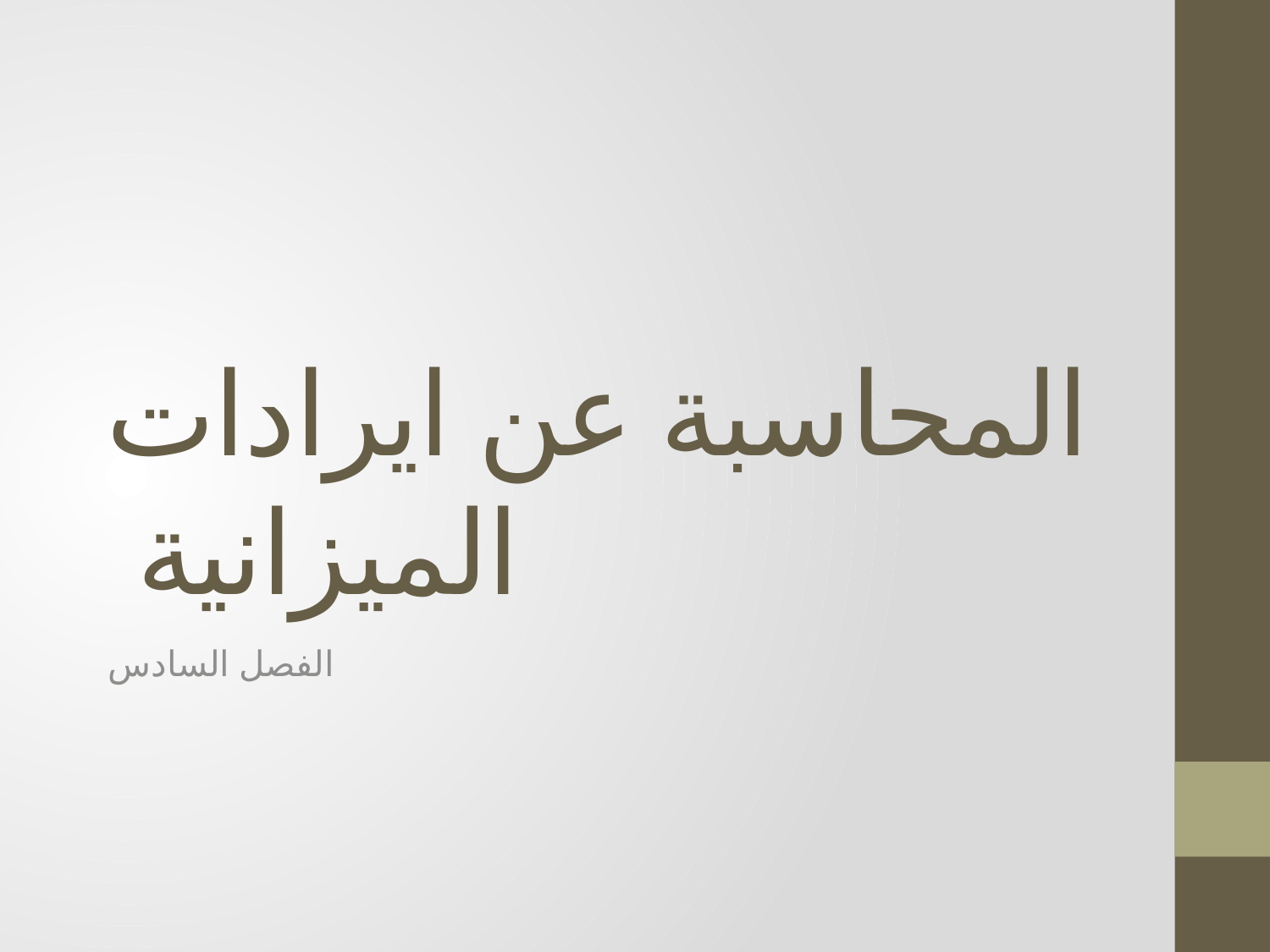

# المحاسبة عن ايرادات الميزانية
الفصل السادس